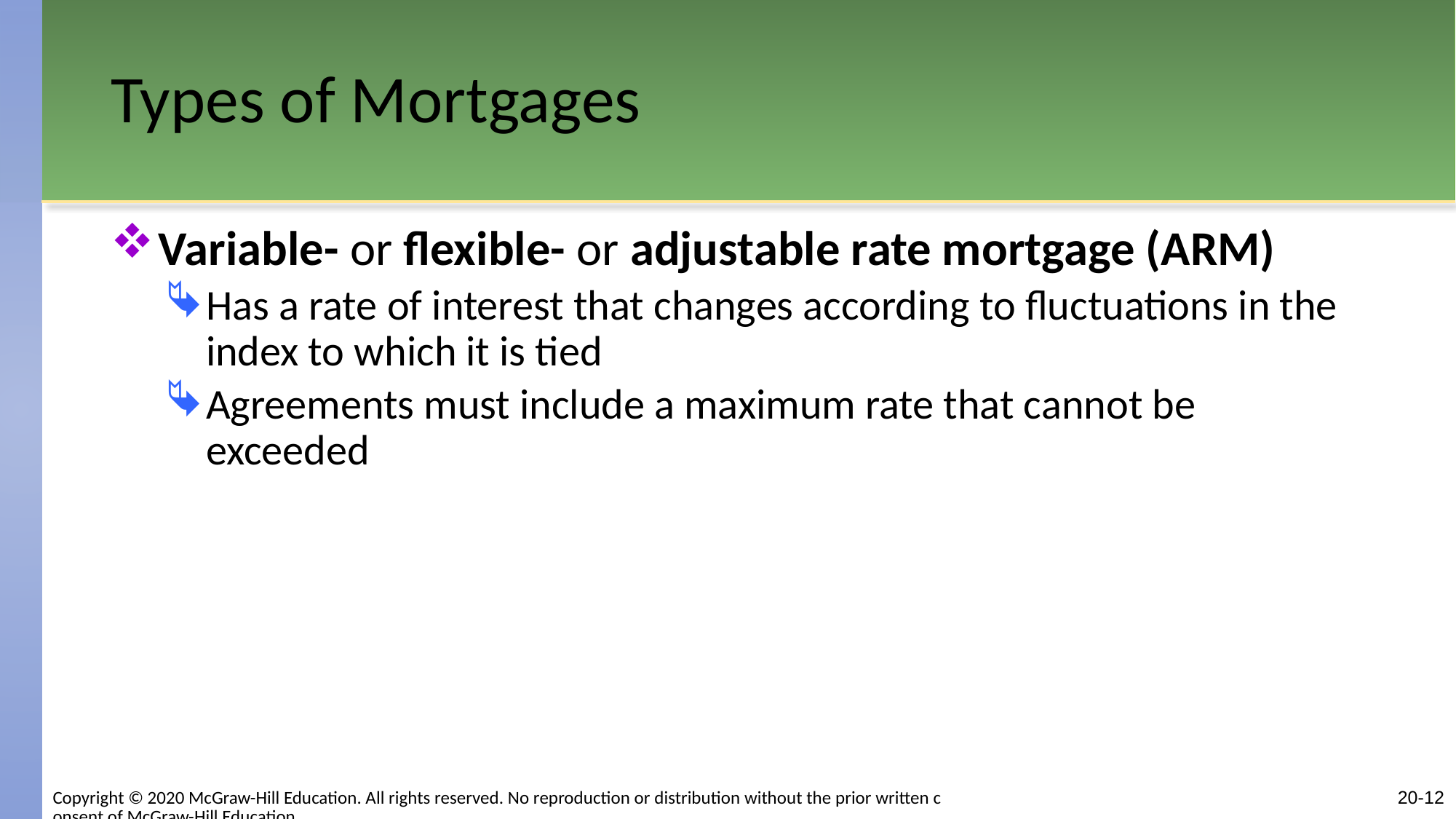

# Types of Mortgages
Variable- or flexible- or adjustable rate mortgage (ARM)
Has a rate of interest that changes according to fluctuations in the index to which it is tied
Agreements must include a maximum rate that cannot be exceeded
Copyright © 2020 McGraw-Hill Education. All rights reserved. No reproduction or distribution without the prior written consent of McGraw-Hill Education.
20-12